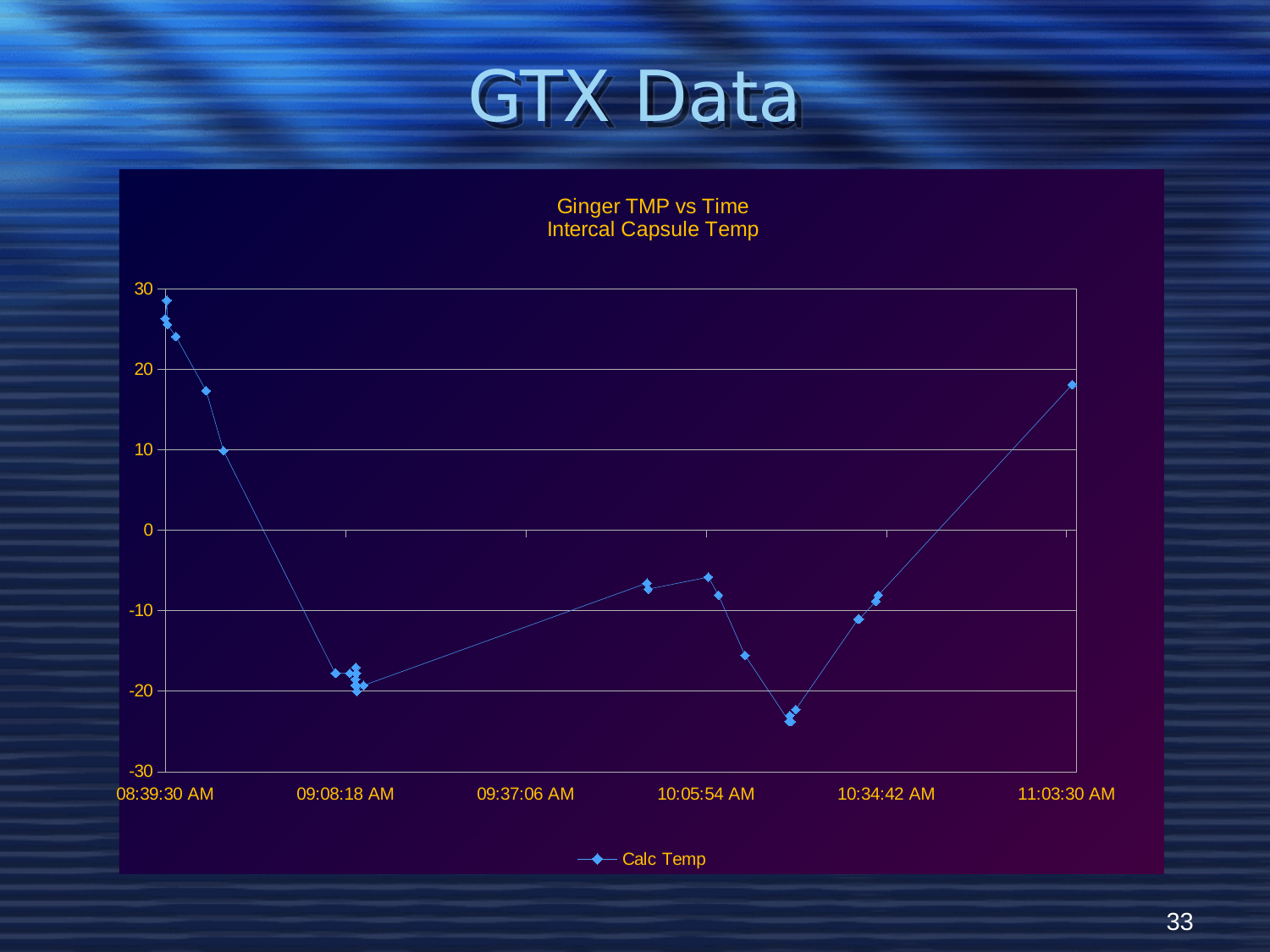

# GTX Data

### Chart: Ginger TMP vs Time
Intercal Capsule Temp

| Category | Calc Temp |
|---|---|
33